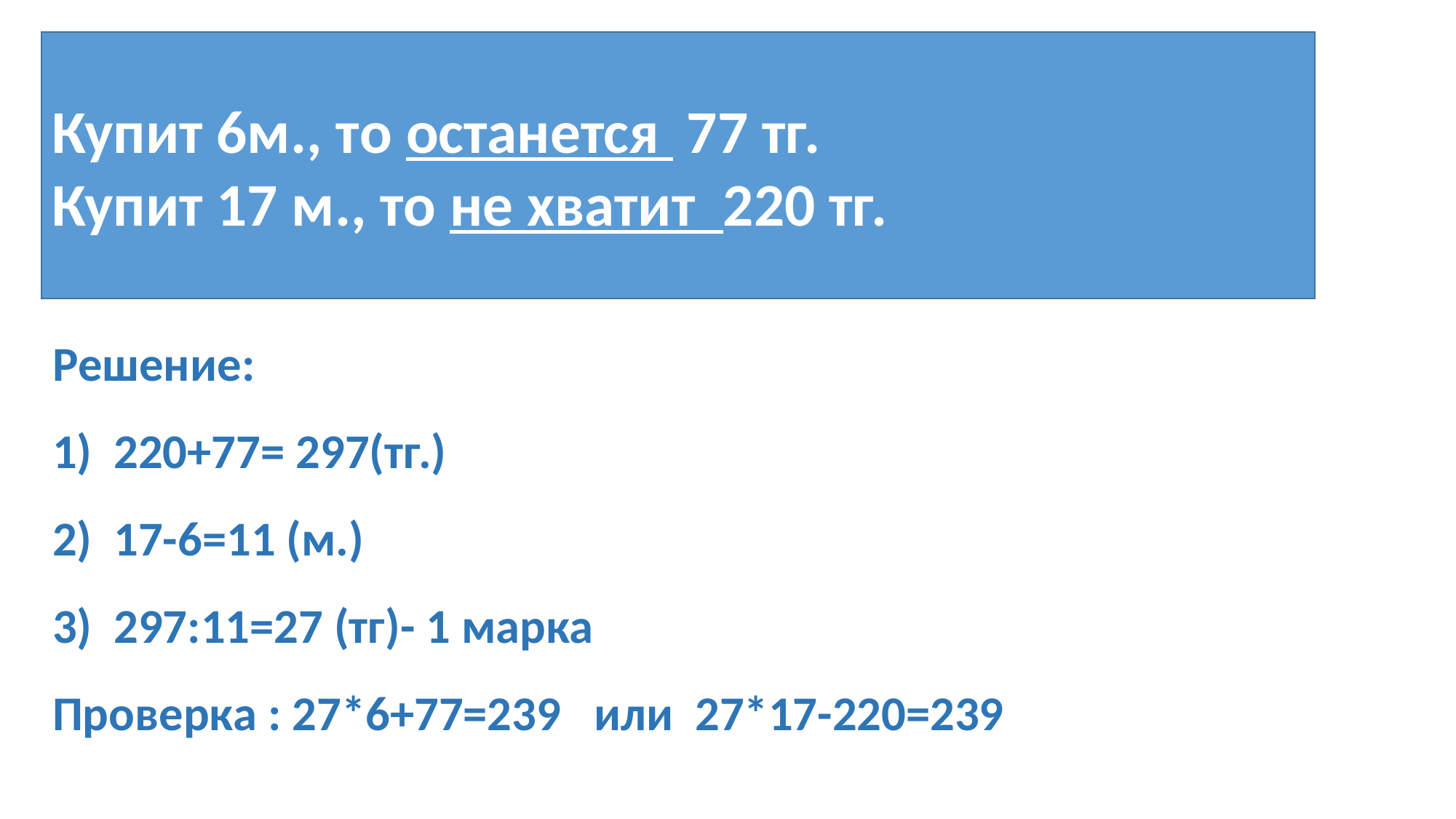

Купит 6м., то останется  77 тг.
Купит 17 м., то не хватит  220 тг.
Решение:
220+77= 297(тг.)
17-6=11 (м.)
297:11=27 (тг)- 1 марка
Проверка : 27*6+77=239   или  27*17-220=239